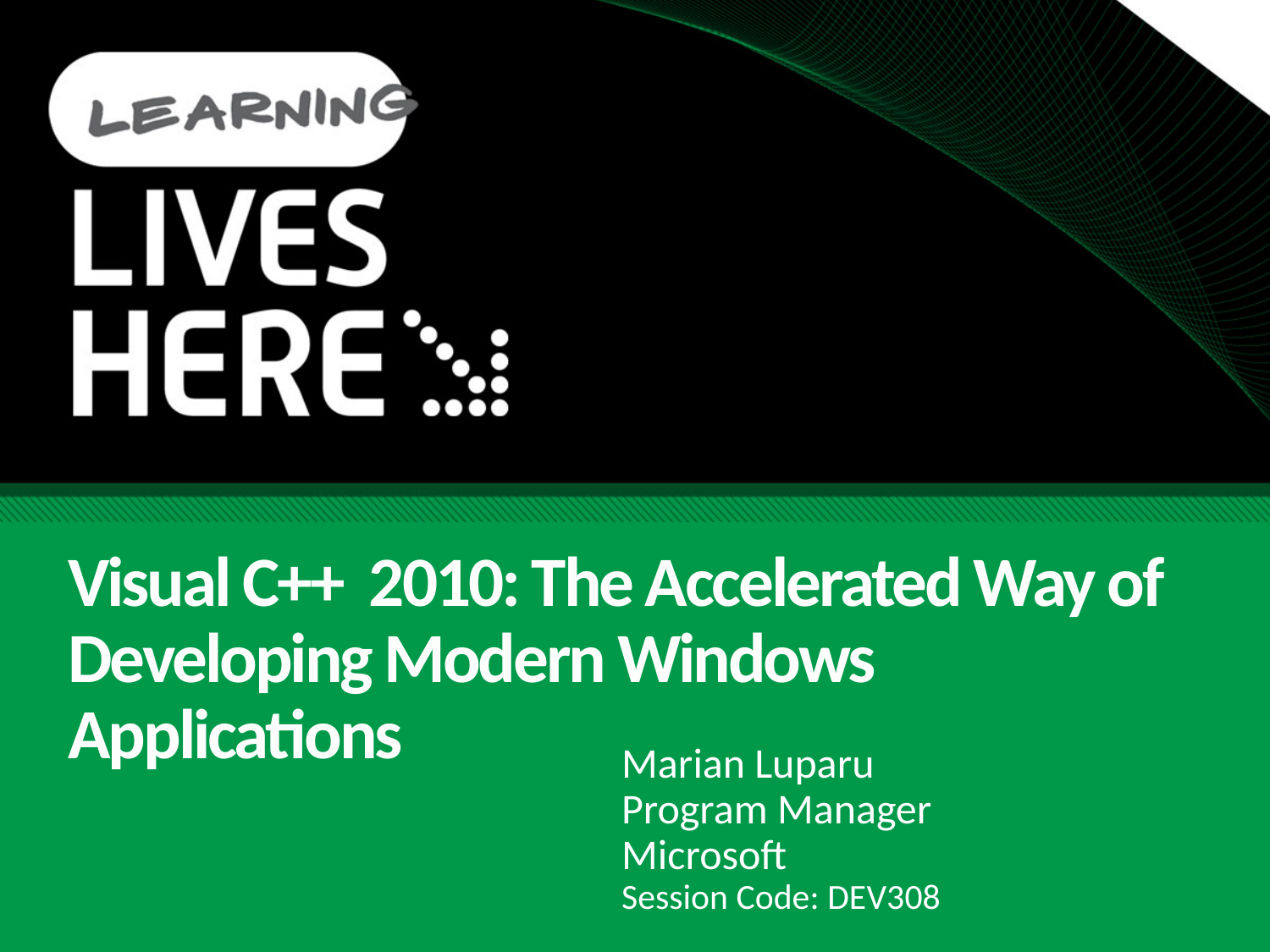

# Visual C++  2010: The Accelerated Way of Developing Modern Windows Applications
Marian Luparu
Program Manager
Microsoft
Session Code: DEV308